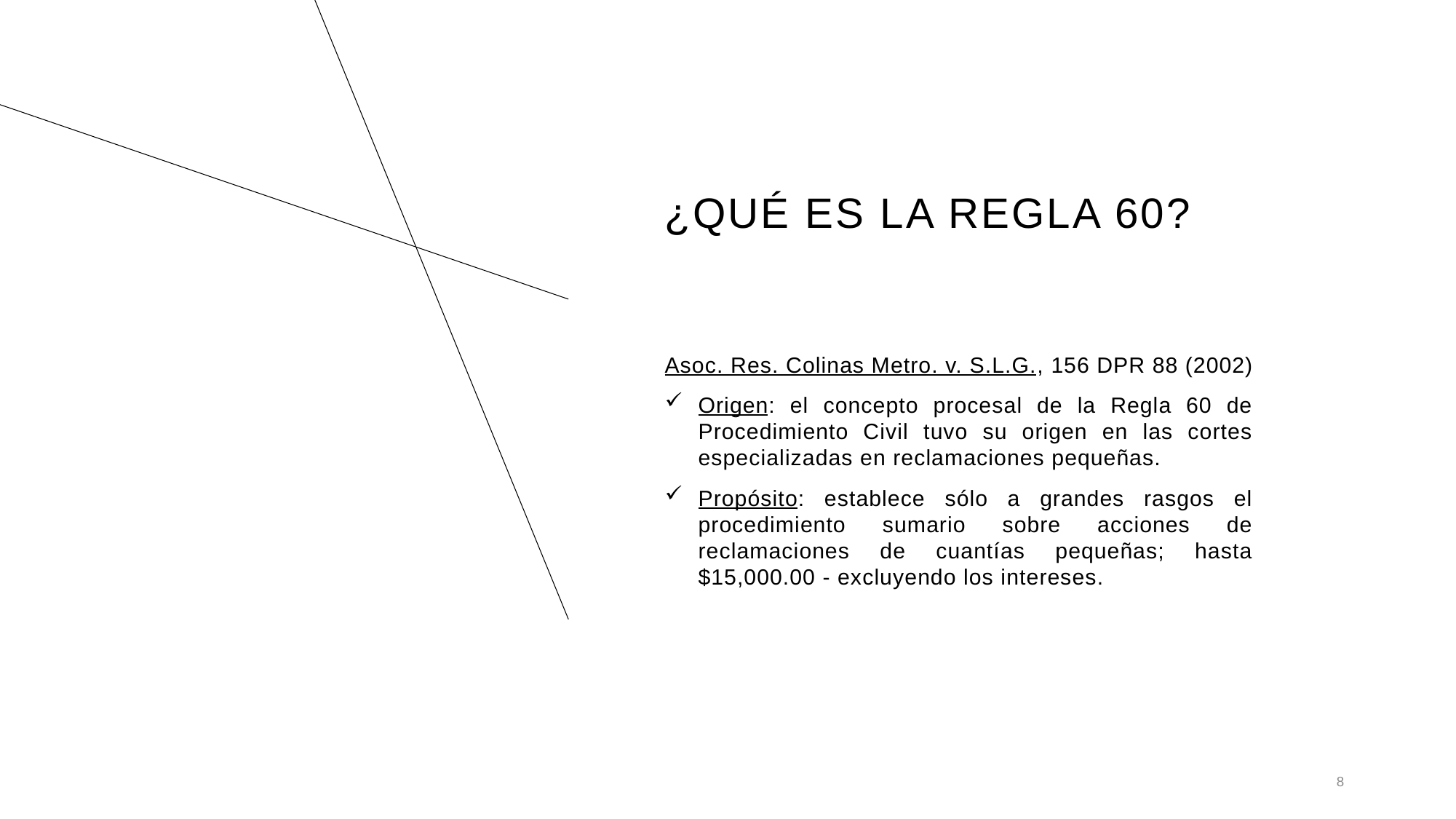

# ¿Qué es la Regla 60?
Asoc. Res. Colinas Metro. v. S.L.G., 156 DPR 88 (2002)
Origen: el concepto procesal de la Regla 60 de Procedimiento Civil tuvo su origen en las cortes especializadas en reclamaciones pequeñas.
Propósito: establece sólo a grandes rasgos el procedimiento sumario sobre acciones de reclamaciones de cuantías pequeñas; hasta $15,000.00 - excluyendo los intereses.

8